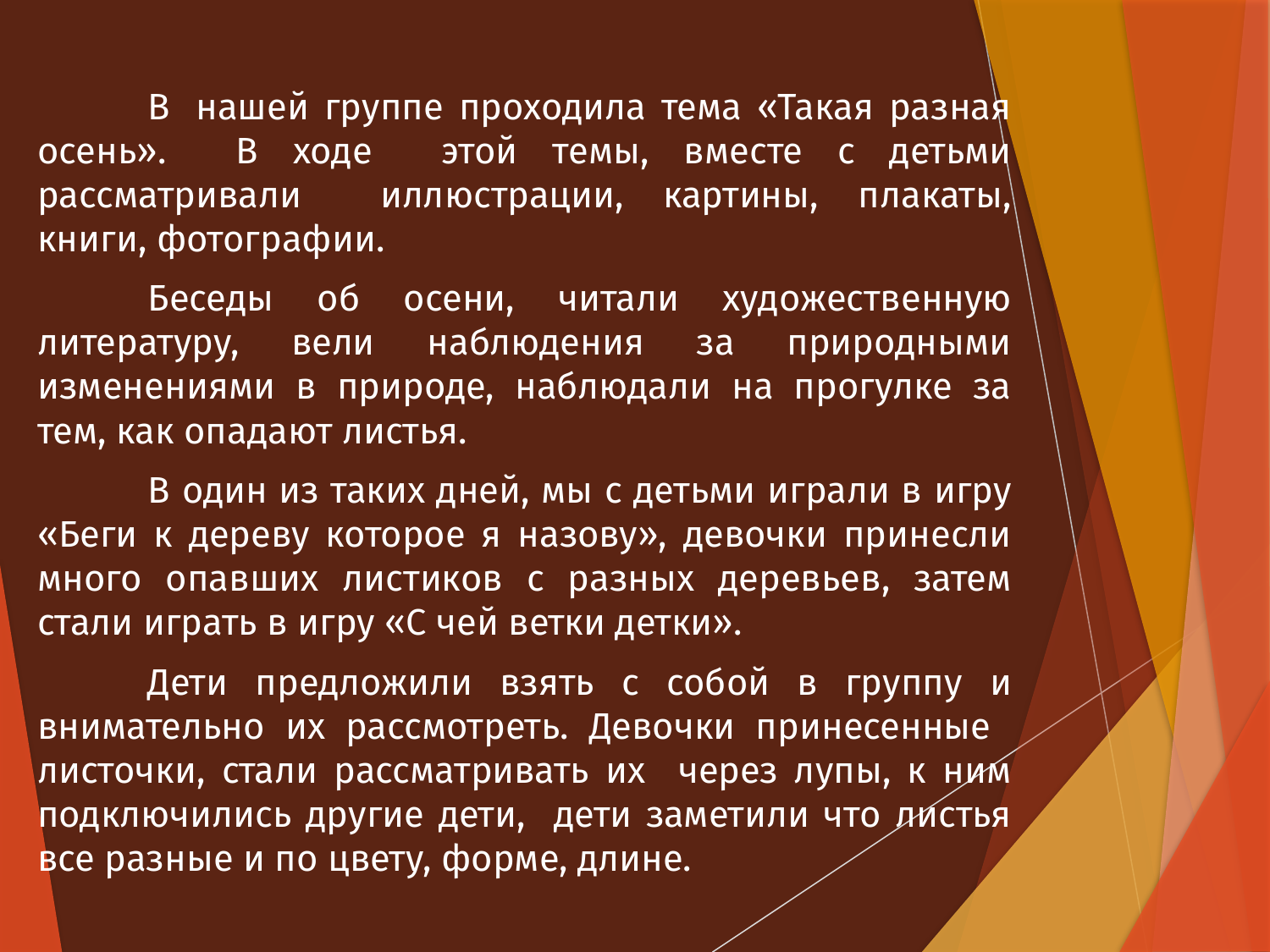

В  нашей группе проходила тема «Такая разная осень».  В ходе  этой темы, вместе с детьми рассматривали  иллюстрации, картины, плакаты, книги, фотографии.
	Беседы об осени, читали художественную литературу, вели наблюдения за природными изменениями в природе, наблюдали на прогулке за тем, как опадают листья.
	В один из таких дней, мы с детьми играли в игру «Беги к дереву которое я назову», девочки принесли много опавших листиков с разных деревьев, затем стали играть в игру «С чей ветки детки».
	Дети предложили взять с собой в группу и внимательно их рассмотреть. Девочки принесенные  листочки, стали рассматривать их  через лупы, к ним подключились другие дети,  дети заметили что листья все разные и по цвету, форме, длине.